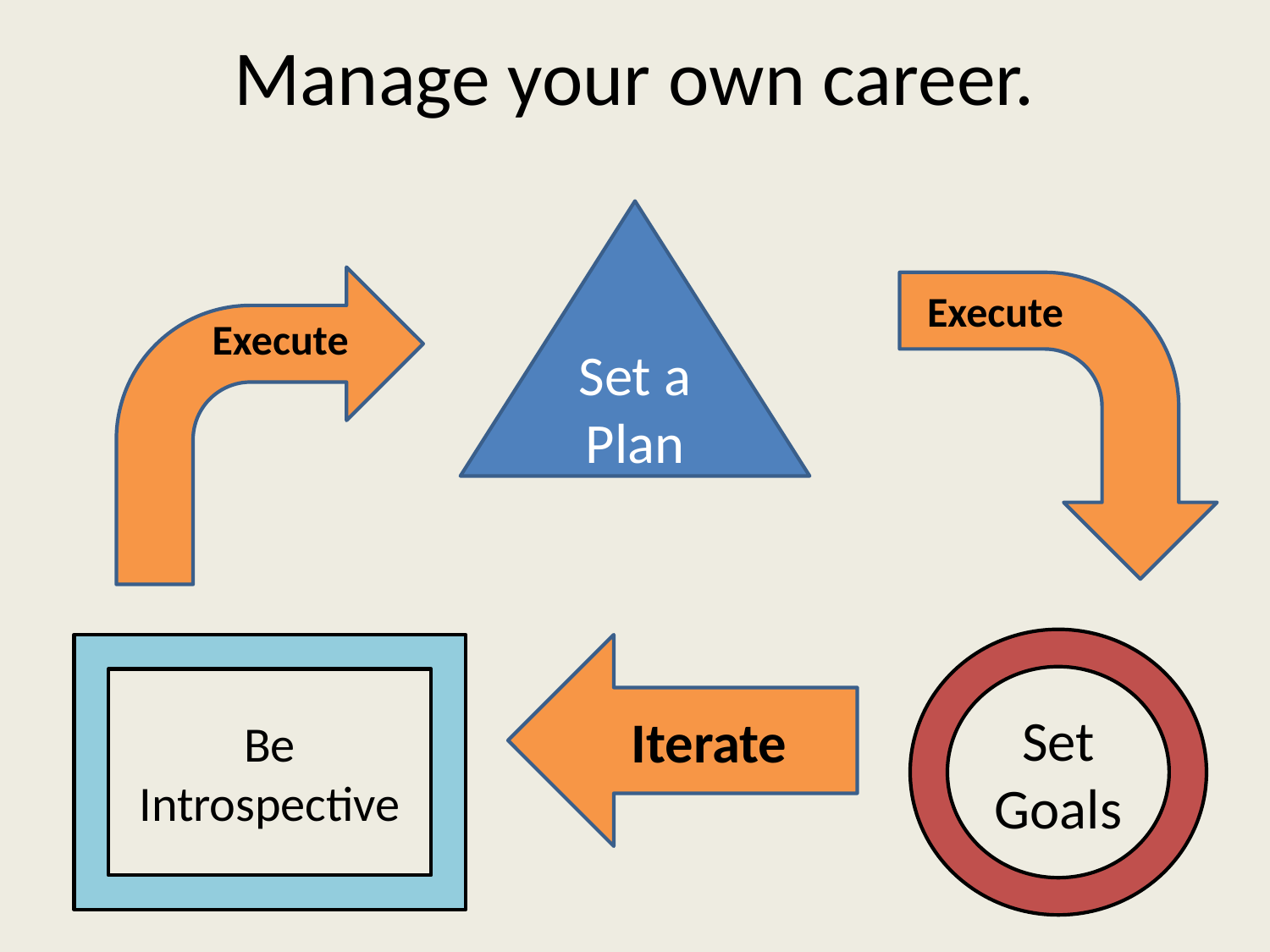

# Manage your own career.
Set a Plan

Execute
Execute
Set Goals
Be Introspective
Iterate